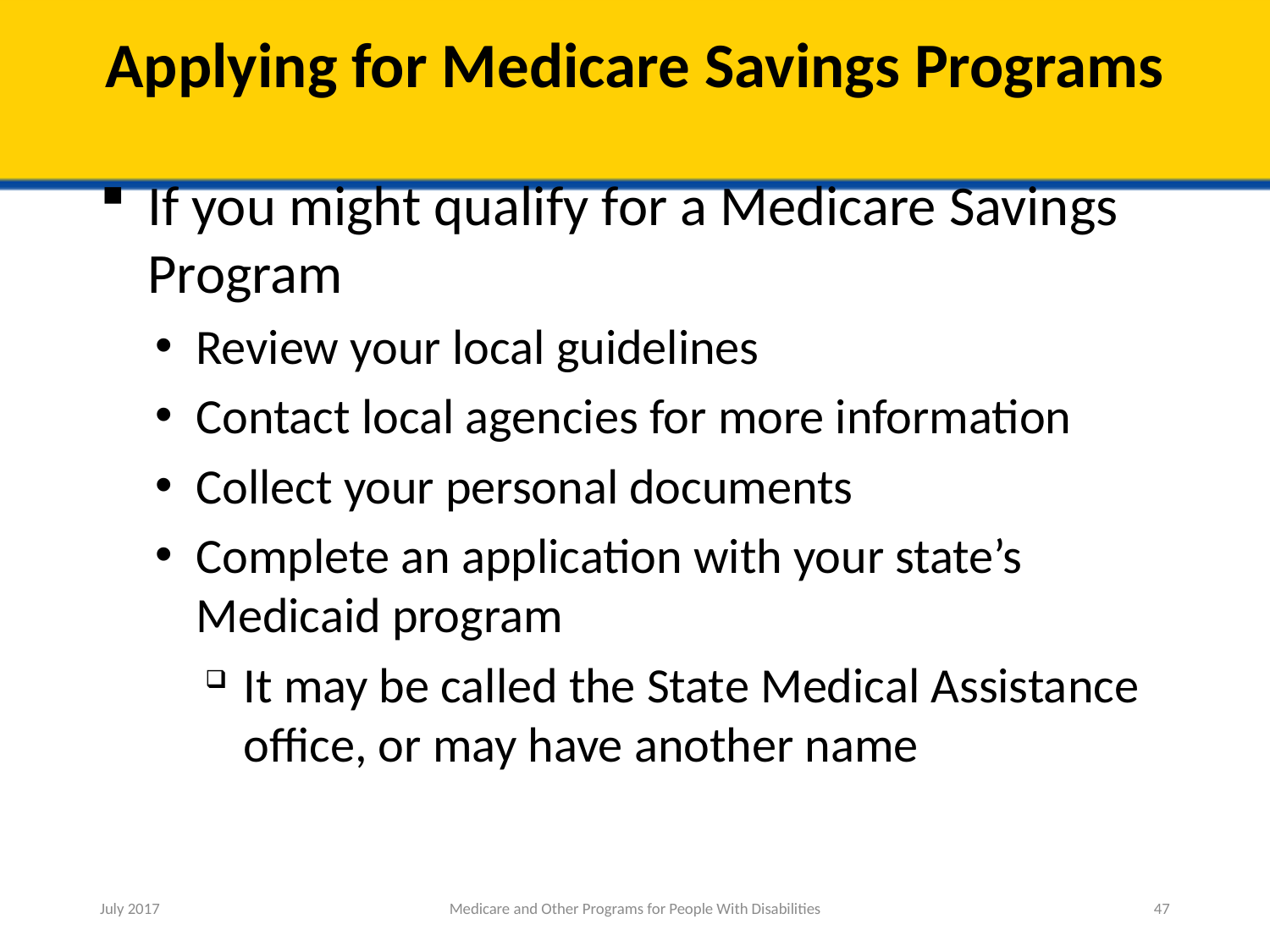

# Applying for Medicare Savings Programs
If you might qualify for a Medicare Savings Program
Review your local guidelines
Contact local agencies for more information
Collect your personal documents
Complete an application with your state’s Medicaid program
It may be called the State Medical Assistance   office, or may have another name
July 2017
Medicare and Other Programs for People With Disabilities
47